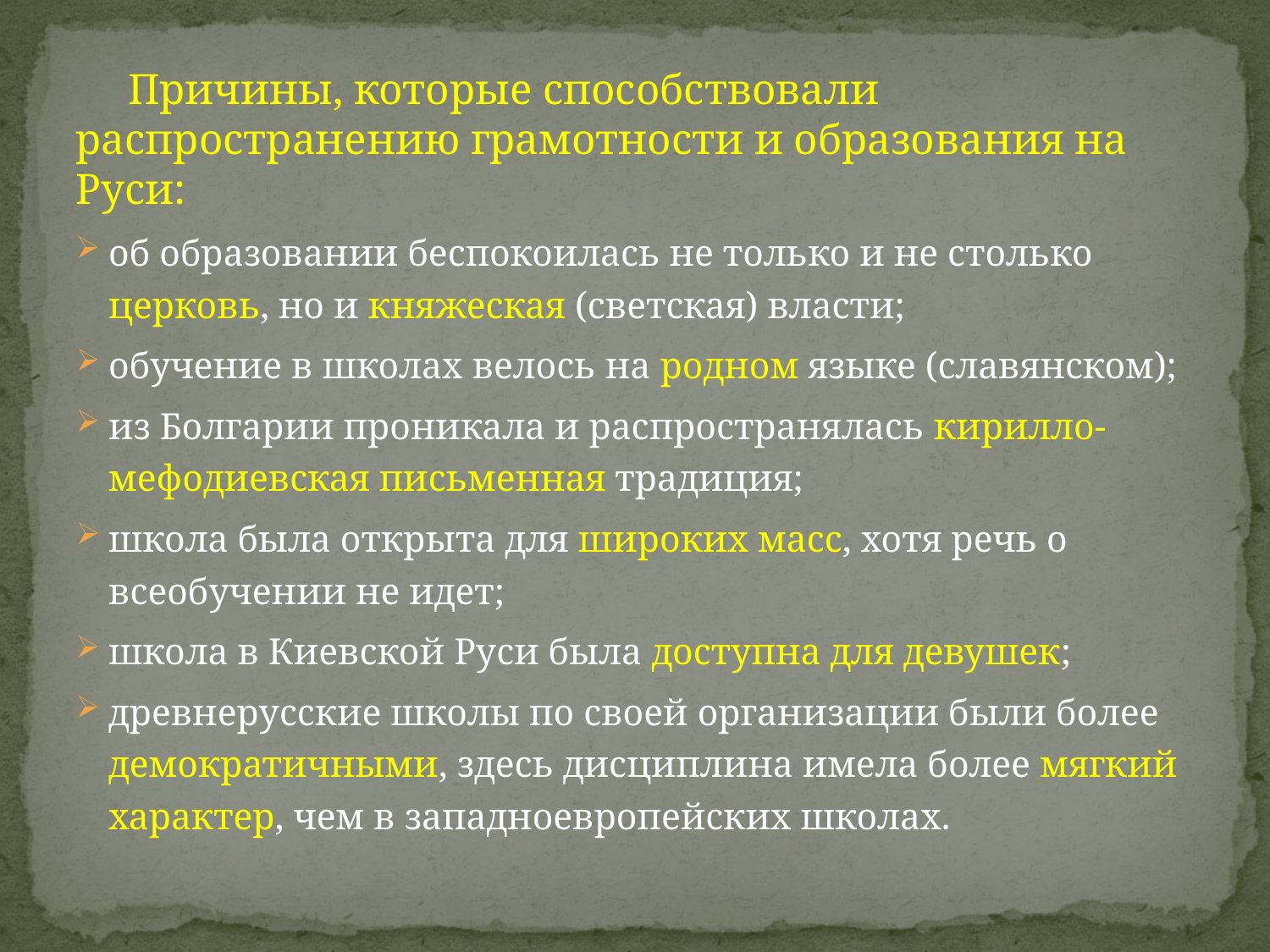

Причины, которые способствовали распространению грамотности и образования на Руси:
об образовании беспокоилась не только и не столько церковь, но и княжеская (светская) власти;
обучение в школах велось на родном языке (славянском);
из Болгарии проникала и распространялась кирилло-мефодиевская письменная традиция;
школа была открыта для широких масс, хотя речь о всеобучении не идет;
школа в Киевской Руси была доступна для девушек;
древнерусские школы по своей организации были более демократичными, здесь дисциплина имела более мягкий характер, чем в западноевропейских школах.